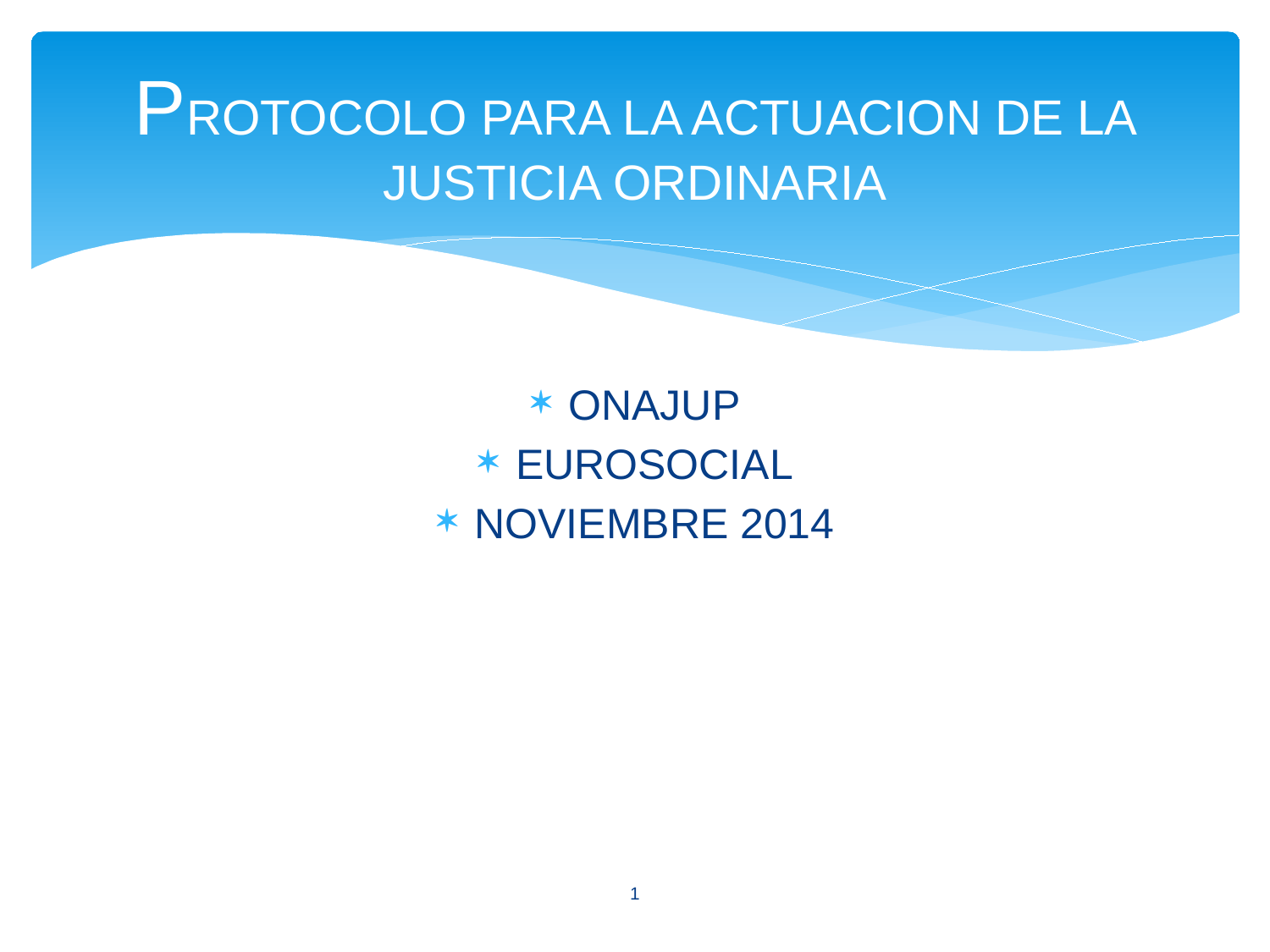

# PROTOCOLO PARA LA ACTUACION DE LA JUSTICIA ORDINARIA
ONAJUP
EUROSOCIAL
NOVIEMBRE 2014
1